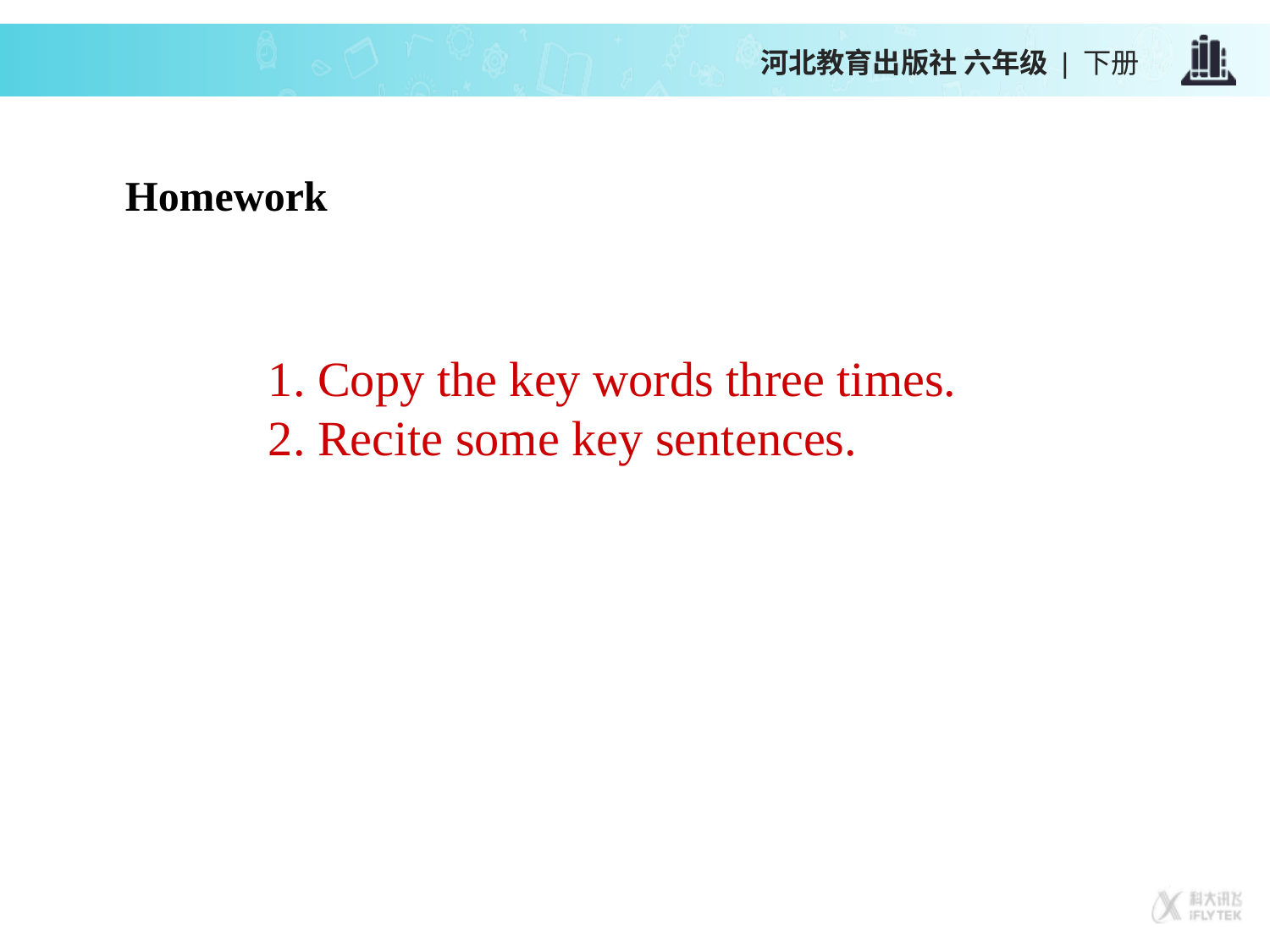

Homework
1. Copy the key words three times.
2. Recite some key sentences.